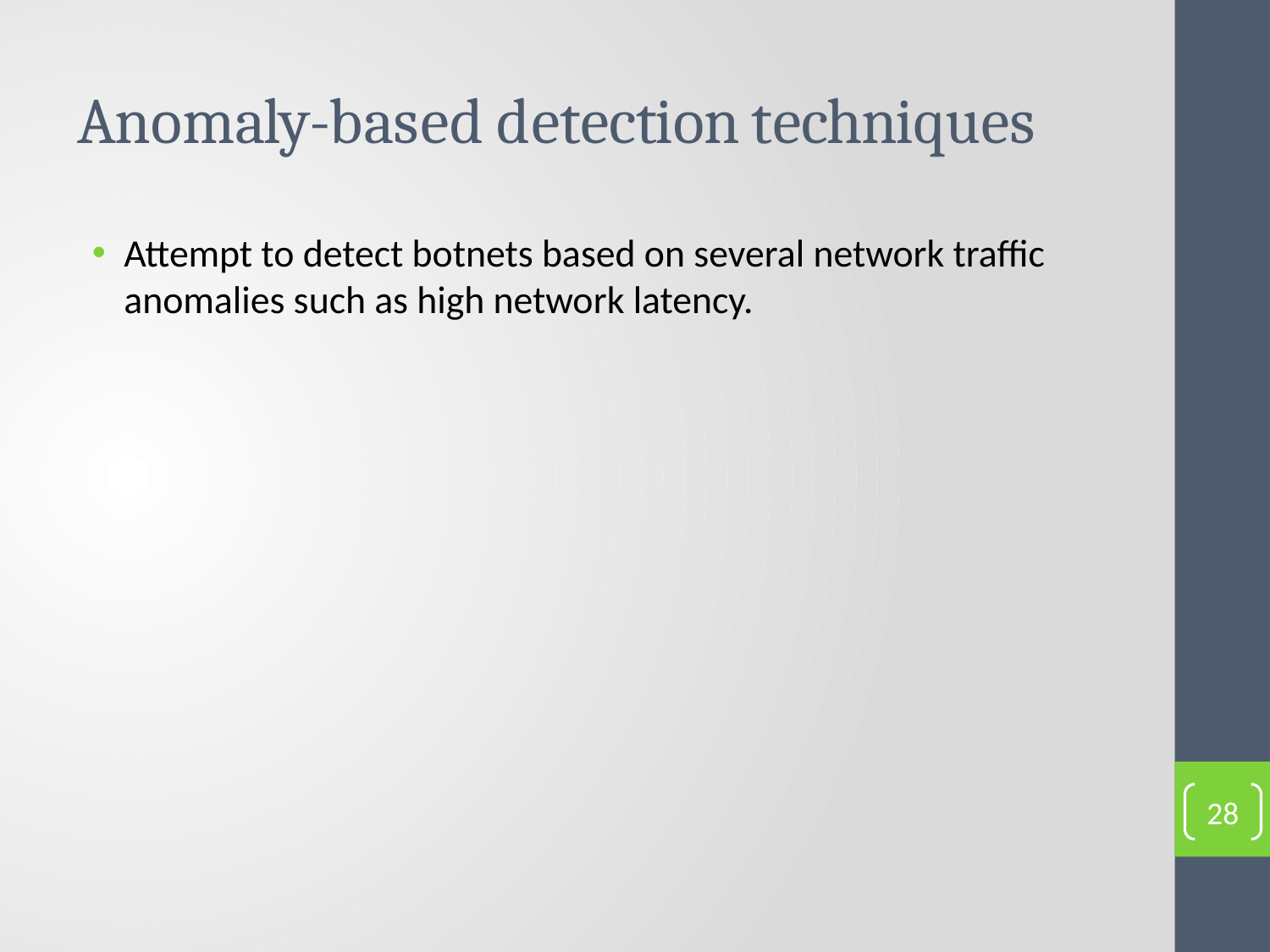

# Anomaly-based detection techniques
Attempt to detect botnets based on several network traffic anomalies such as high network latency.
28